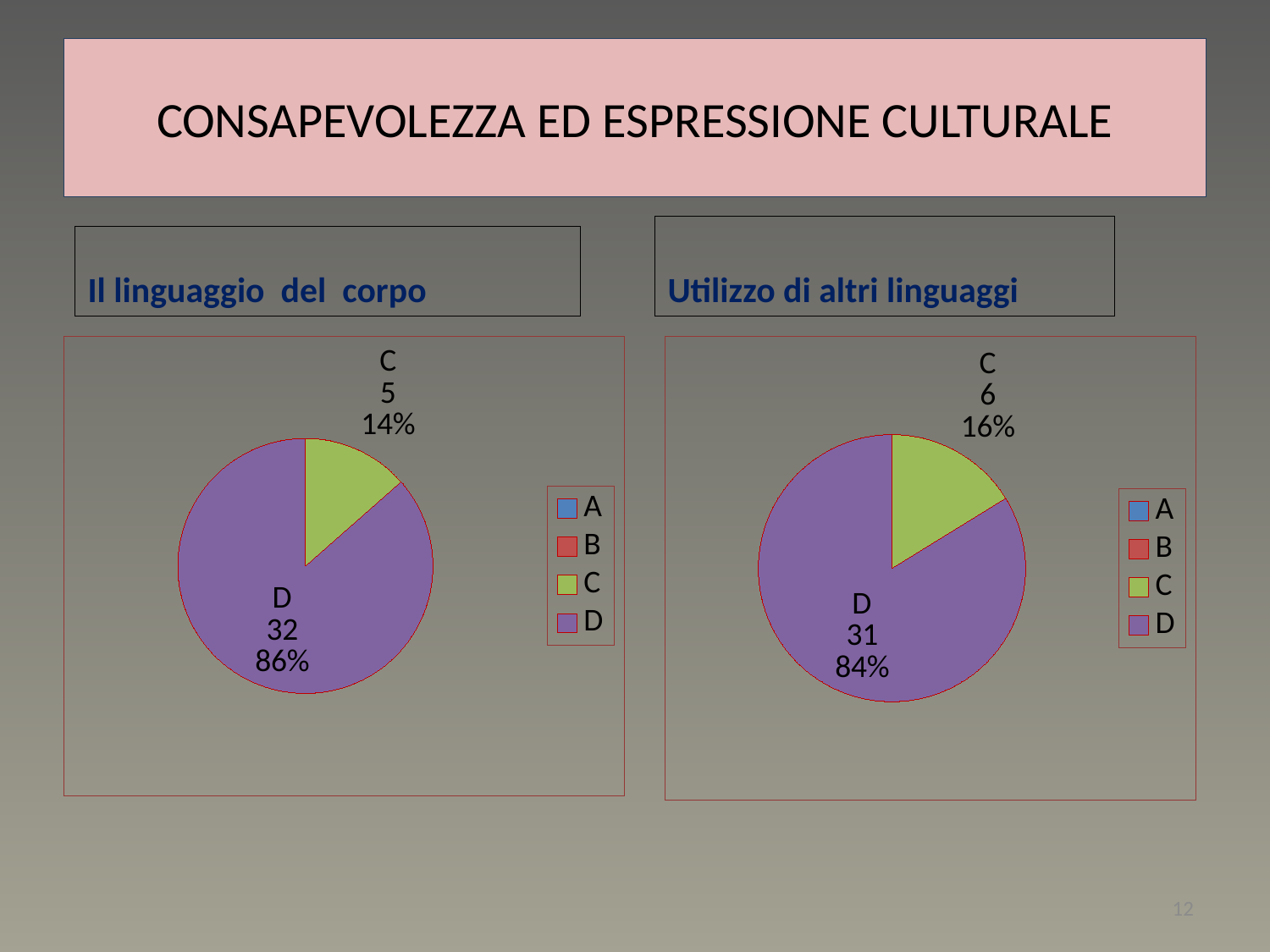

# CONSAPEVOLEZZA ED ESPRESSIONE CULTURALE
Utilizzo di altri linguaggi
Il linguaggio  del  corpo

### Chart

| Category | Vendite |
|---|---|
| A | 0.0 |
| B | 0.0 |
| C | 6.0 |
| D | 31.0 |

### Chart

| Category | Colonna1 |
|---|---|
| A | 0.0 |
| B | 0.0 |
| C | 5.0 |
| D | 32.0 |
12